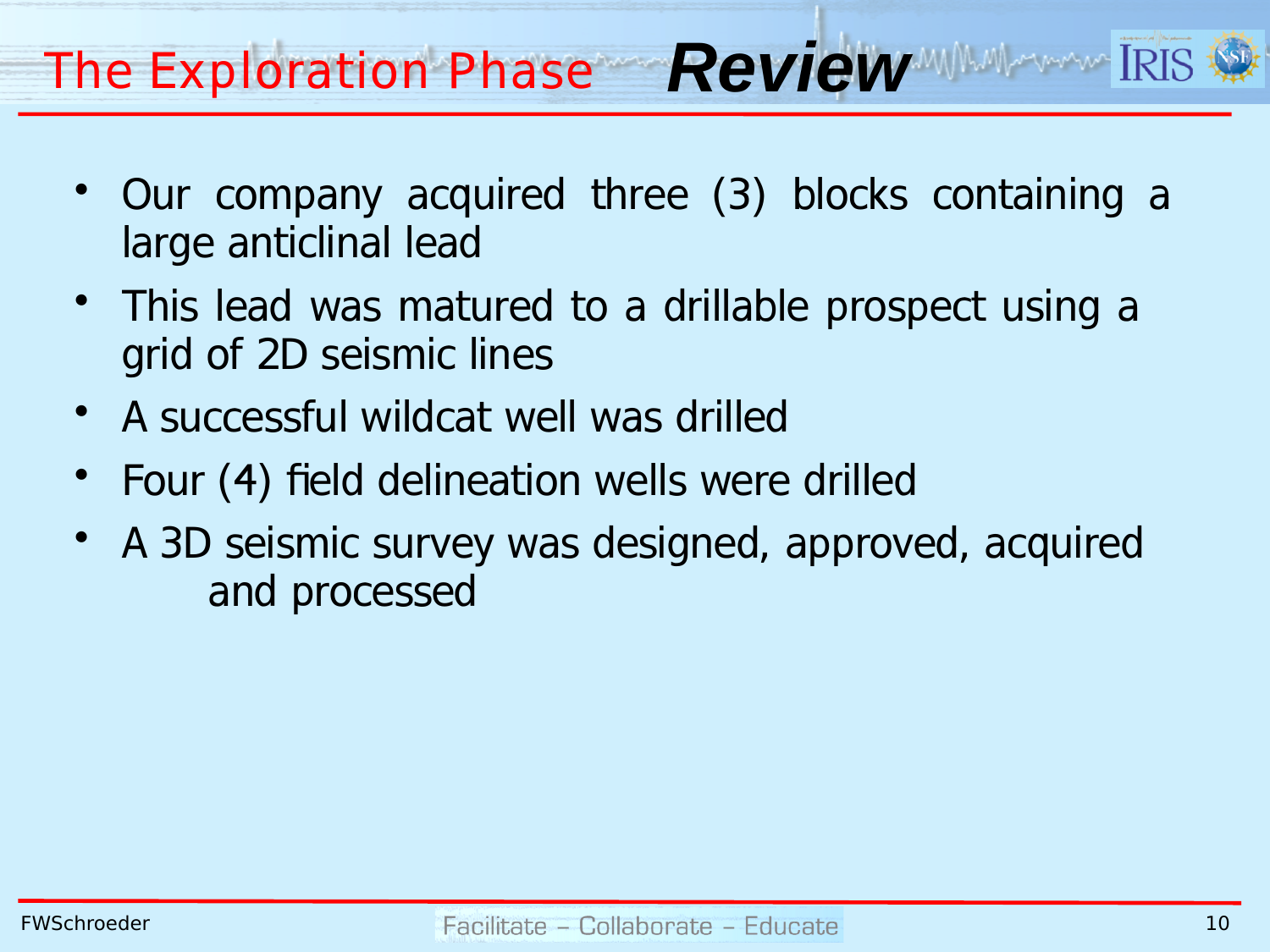

Review
# The Exploration Phase
Our company acquired three (3) blocks containing a large anticlinal lead
This lead was matured to a drillable prospect using a 	grid of 2D seismic lines
A successful wildcat well was drilled
Four (4) field delineation wells were drilled
A 3D seismic survey was designed, approved, acquired 	and processed